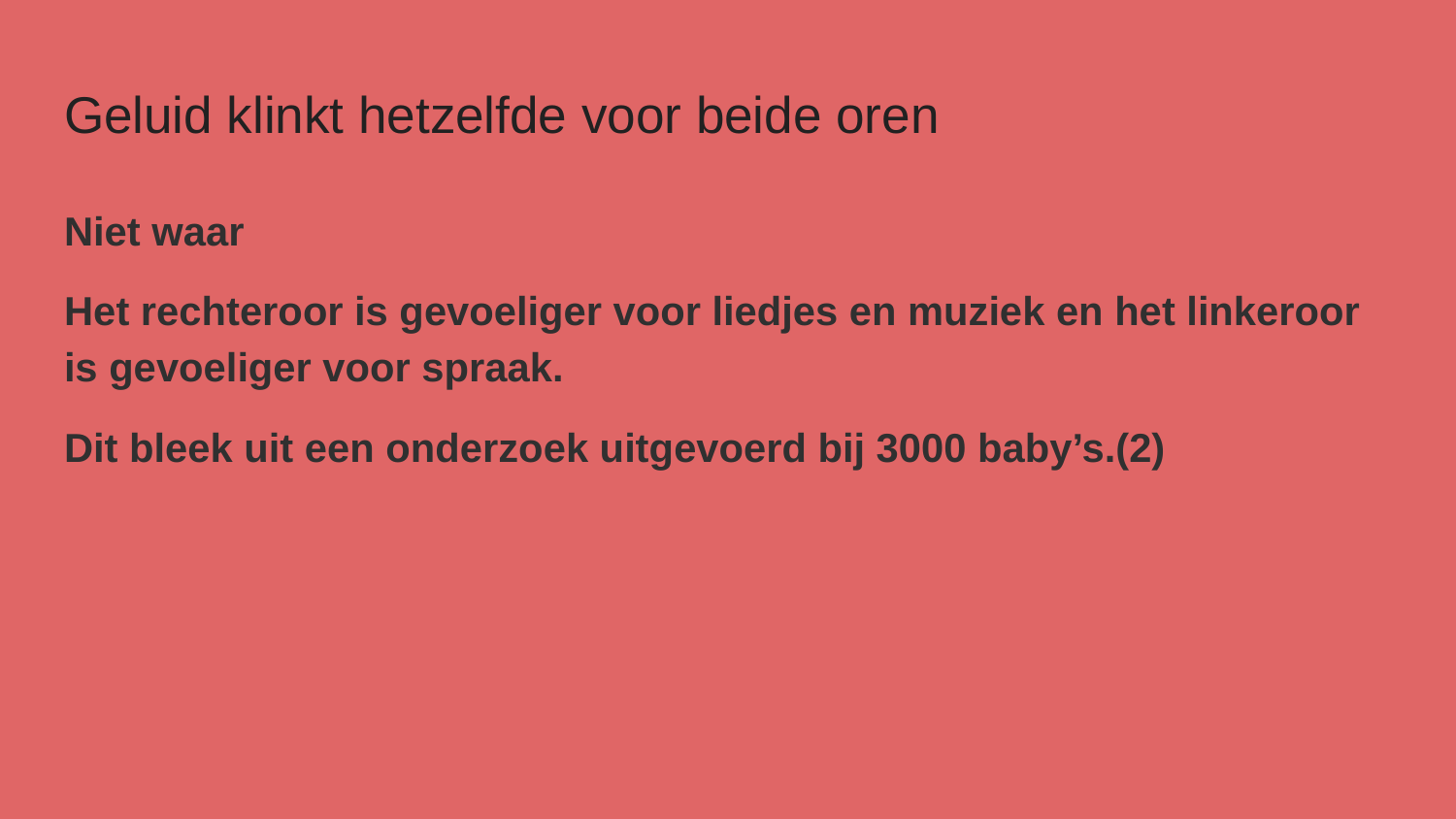

# Geluid klinkt hetzelfde voor beide oren
Niet waar
Het rechteroor is gevoeliger voor liedjes en muziek en het linkeroor is gevoeliger voor spraak.
Dit bleek uit een onderzoek uitgevoerd bij 3000 baby’s.(2)